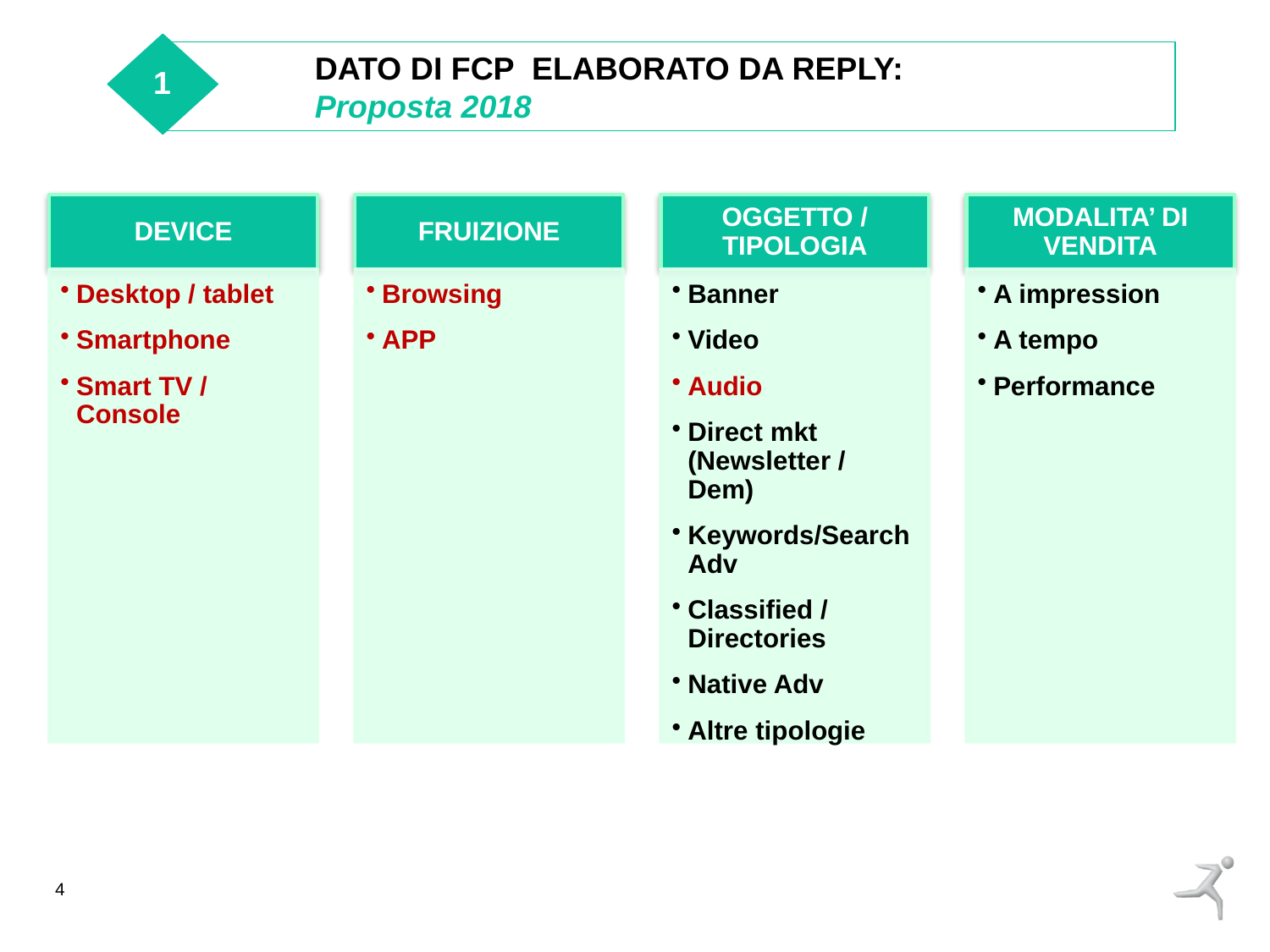

DATO DI FCP  ELABORATO DA REPLY:
Proposta 2018
1
DEVICE
Desktop / tablet
Smartphone
Smart TV / Console
FRUIZIONE
Browsing
APP
OGGETTO / TIPOLOGIA
Banner
Video
Audio
Direct mkt (Newsletter / Dem)
Keywords/Search Adv
Classified / Directories
Native Adv
Altre tipologie
MODALITA’ DI VENDITA
A impression
A tempo
Performance